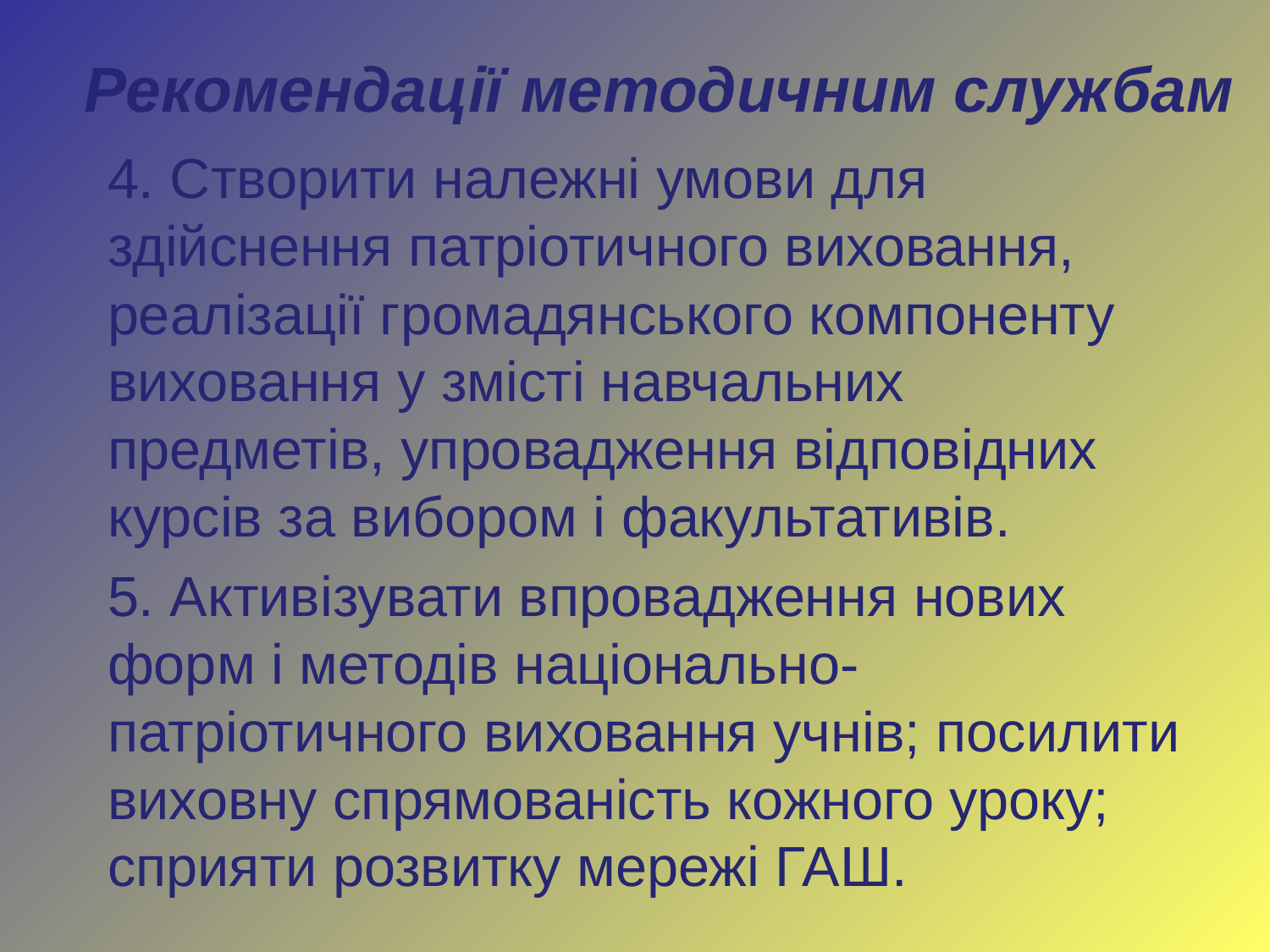

# Рекомендації методичним службам
4. Створити належні умови для здійснення патріотичного виховання, реалізації громадянського компоненту виховання у змісті навчальних предметів, упровадження відповідних курсів за вибором і факультативів.
5. Активізувати впровадження нових форм і методів національно-патріотичного виховання учнів; посилити виховну спрямованість кожного уроку; сприяти розвитку мережі ГАШ.